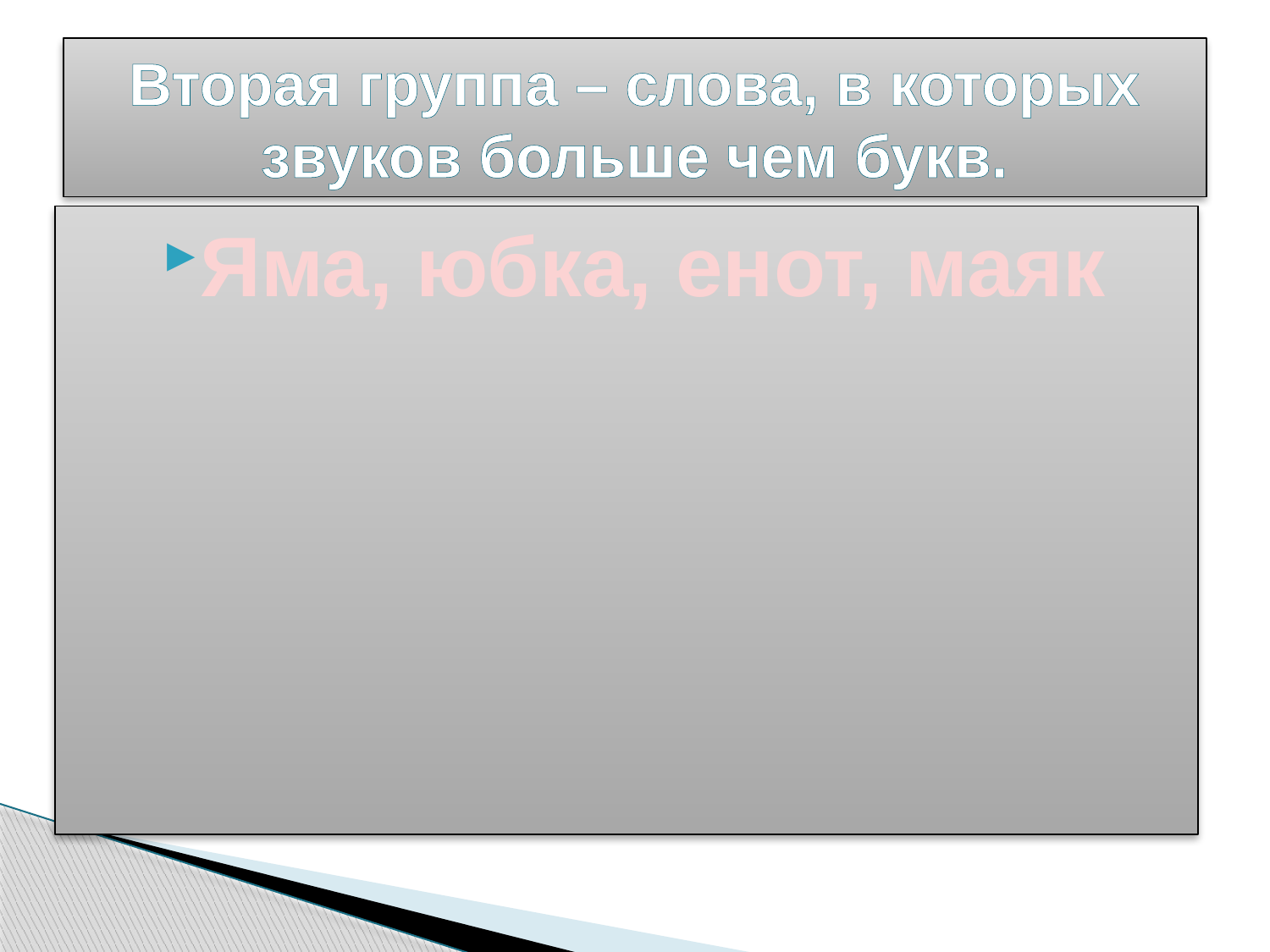

# Вторая группа – слова, в которых звуков больше чем букв.
Яма, юбка, енот, маяк